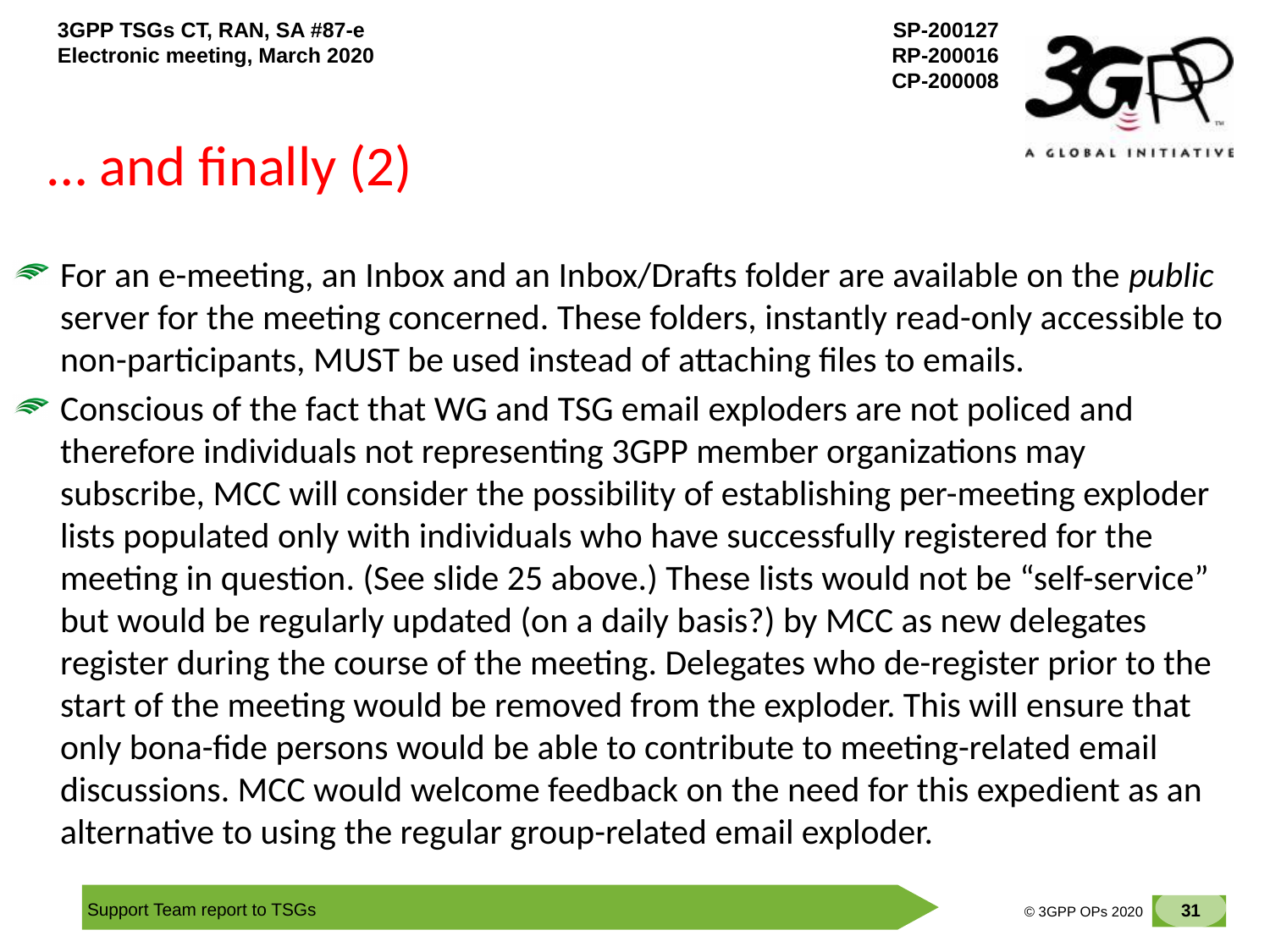

# … and finally (2)
For an e-meeting, an Inbox and an Inbox/Drafts folder are available on the public server for the meeting concerned. These folders, instantly read-only accessible to non-participants, MUST be used instead of attaching files to emails.
Conscious of the fact that WG and TSG email exploders are not policed and therefore individuals not representing 3GPP member organizations may subscribe, MCC will consider the possibility of establishing per-meeting exploder lists populated only with individuals who have successfully registered for the meeting in question. (See slide 25 above.) These lists would not be “self-service” but would be regularly updated (on a daily basis?) by MCC as new delegates register during the course of the meeting. Delegates who de-register prior to the start of the meeting would be removed from the exploder. This will ensure that only bona-fide persons would be able to contribute to meeting-related email discussions. MCC would welcome feedback on the need for this expedient as an alternative to using the regular group-related email exploder.

31